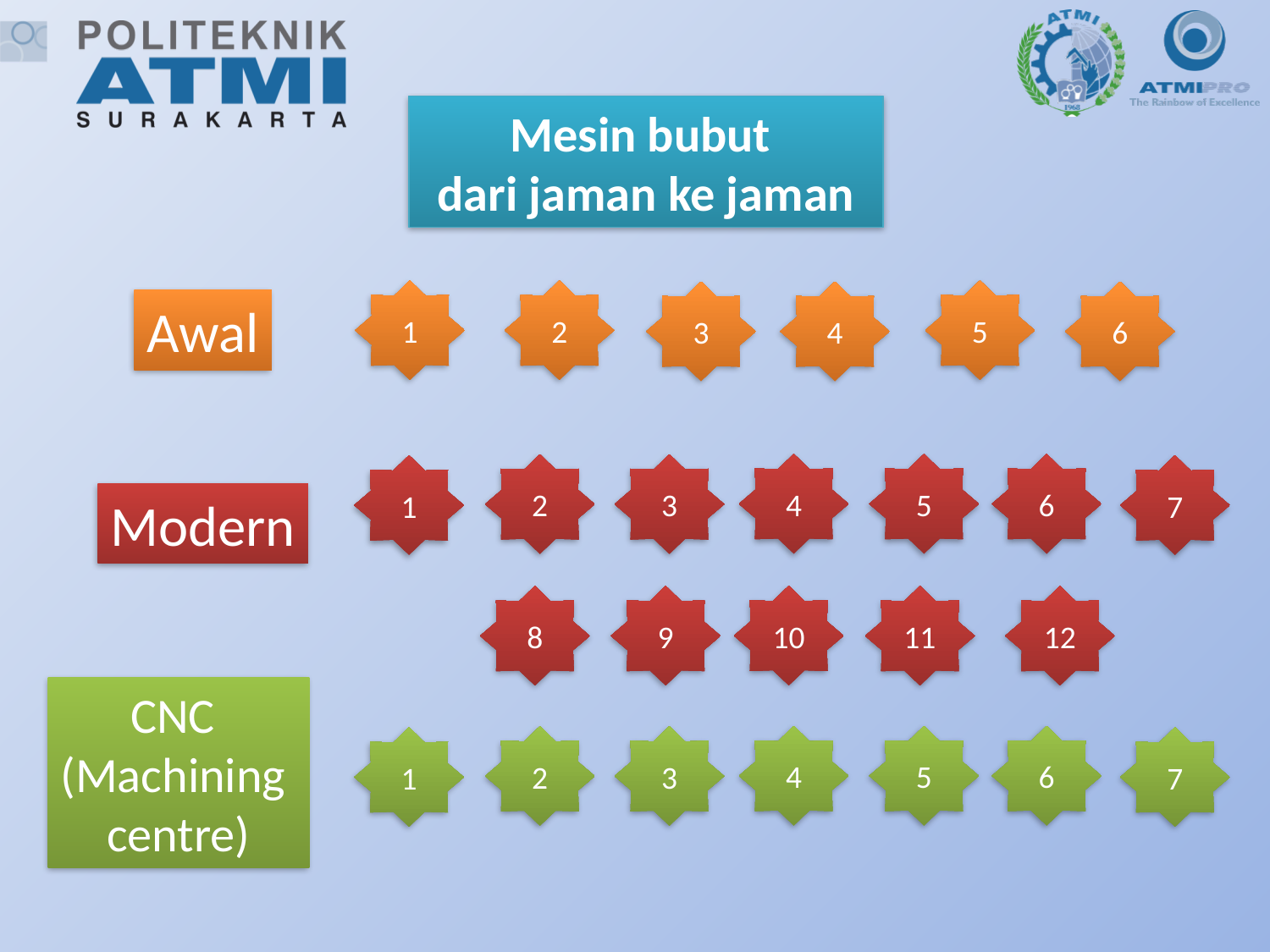

Mesin bubut
dari jaman ke jaman
1
2
5
3
4
6
Awal
4
5
6
2
3
1
7
Modern
10
9
8
11
12
CNC
(Machining
centre)
4
5
6
2
3
1
7